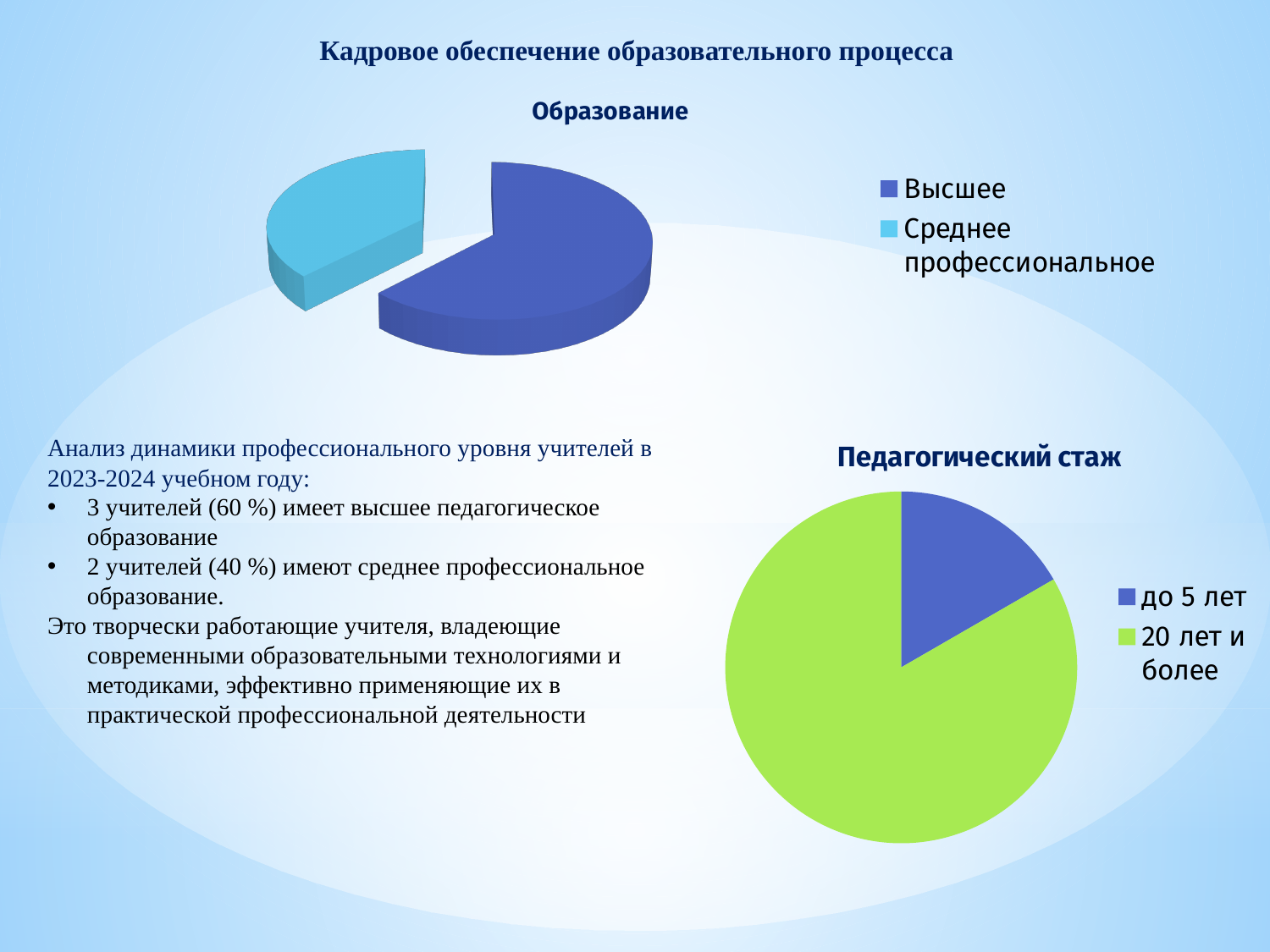

# Кадровое обеспечение образовательного процесса

[unsupported chart]

### Chart: Педагогический стаж

| Category | Педагогический стаж |
|---|---|
| до 5 лет | 1.0 |
|   | 0.0 |
| 20 лет и более | 5.0 |
Анализ динамики профессионального уровня учителей в 2023-2024 учебном году:
3 учителей (60 %) имеет высшее педагогическое образование
2 учителей (40 %) имеют среднее профессиональное образование.
Это творчески работающие учителя, владеющие современными образовательными технологиями и методиками, эффективно применяющие их в практической профессиональной деятельности